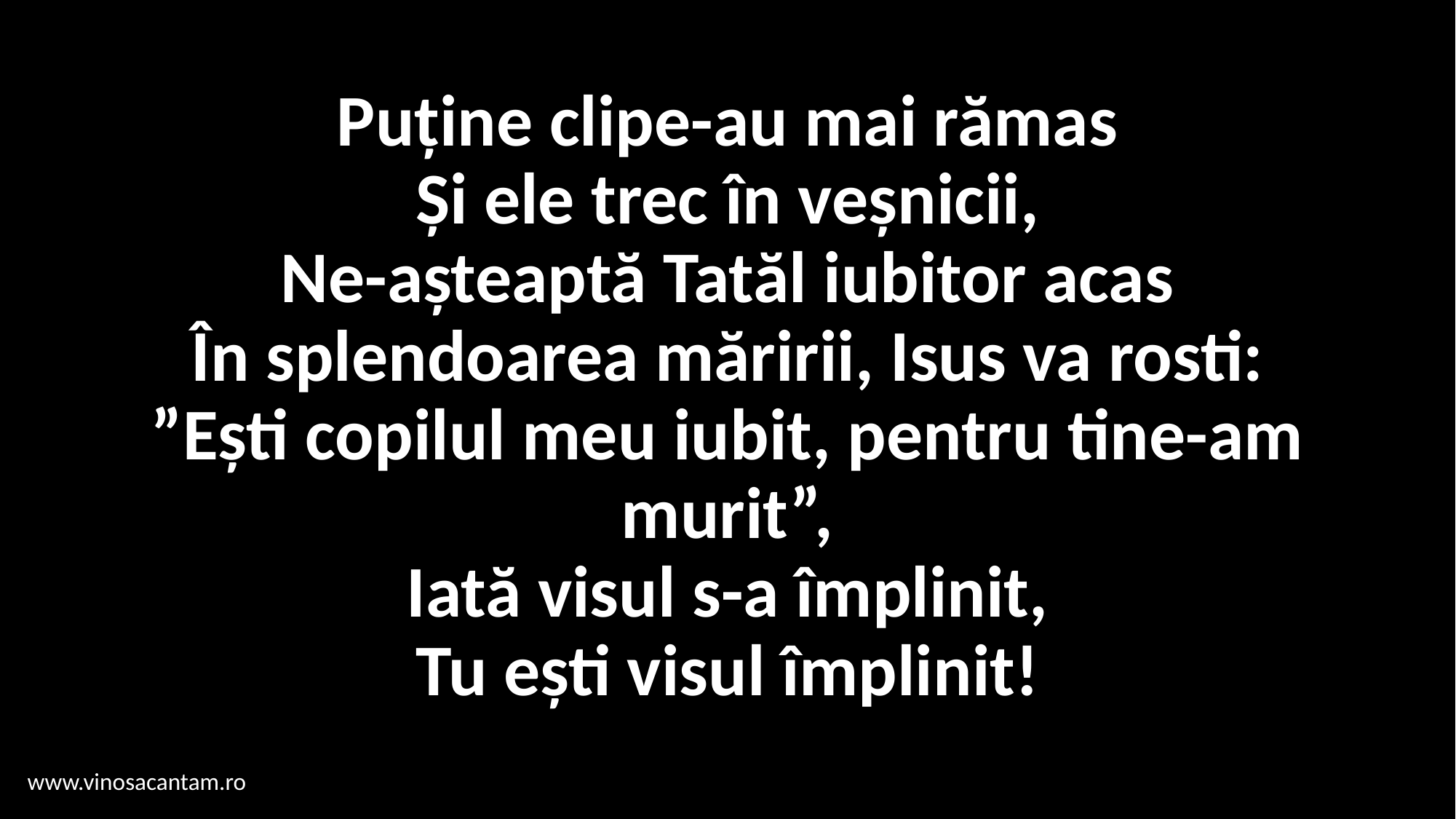

# Puține clipe-au mai rămas Și ele trec în veșnicii, Ne-așteaptă Tatăl iubitor acas În splendoarea măririi, Isus va rosti: ”Ești copilul meu iubit, pentru tine-am murit”, Iată visul s-a împlinit, Tu ești visul împlinit!
www.vinosacantam.ro